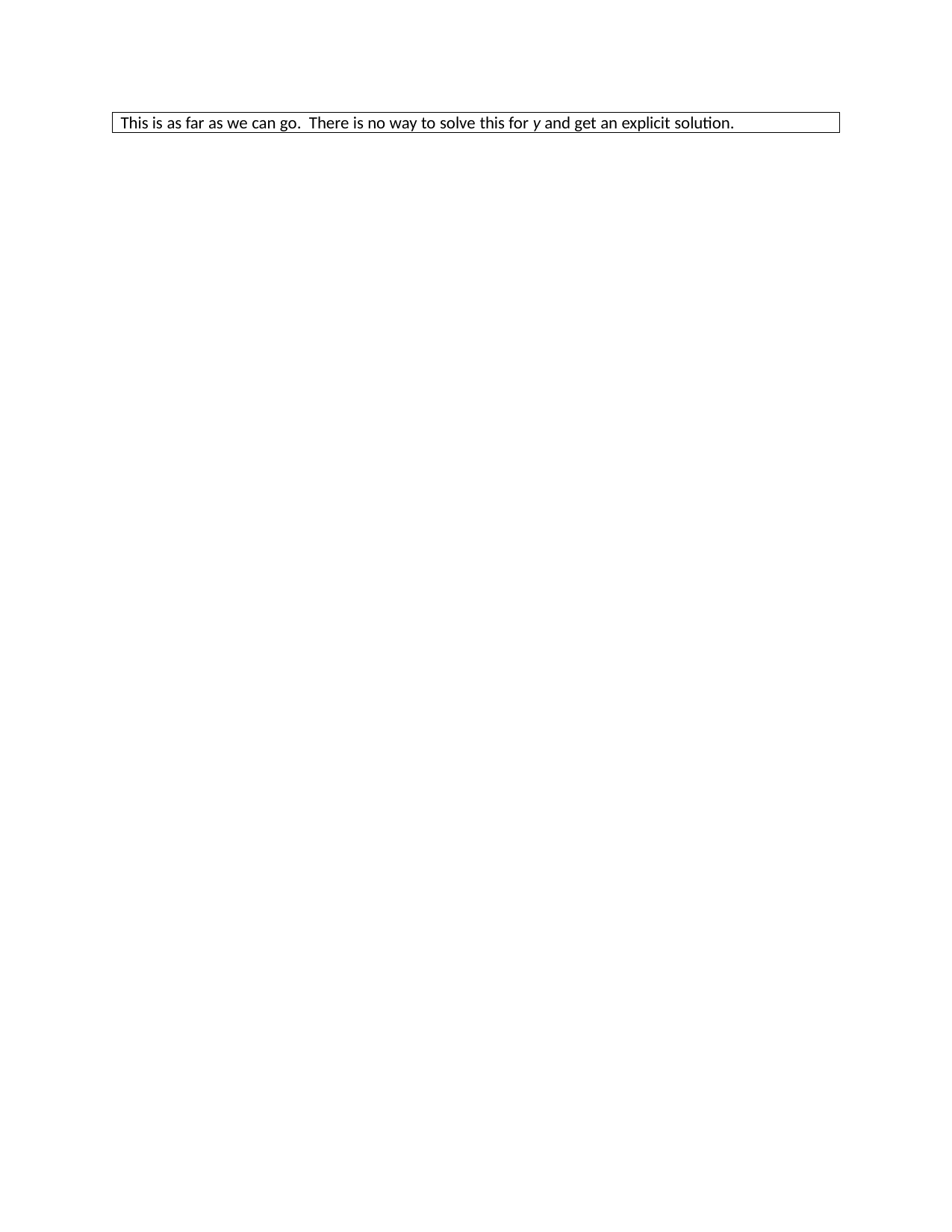

This is as far as we can go. There is no way to solve this for y and get an explicit solution.